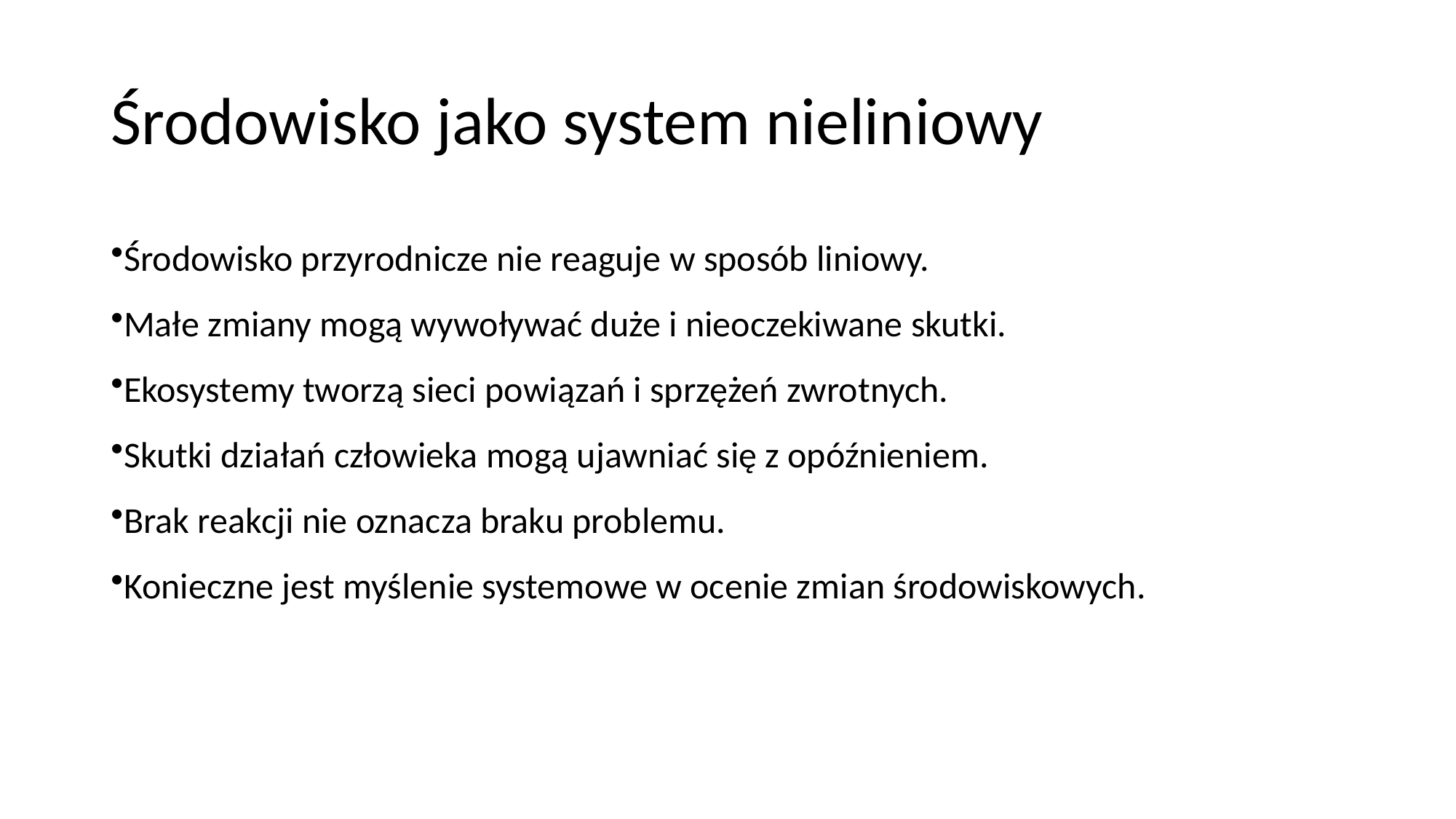

# Środowisko jako system nieliniowy
Środowisko przyrodnicze nie reaguje w sposób liniowy.
Małe zmiany mogą wywoływać duże i nieoczekiwane skutki.
Ekosystemy tworzą sieci powiązań i sprzężeń zwrotnych.
Skutki działań człowieka mogą ujawniać się z opóźnieniem.
Brak reakcji nie oznacza braku problemu.
Konieczne jest myślenie systemowe w ocenie zmian środowiskowych.